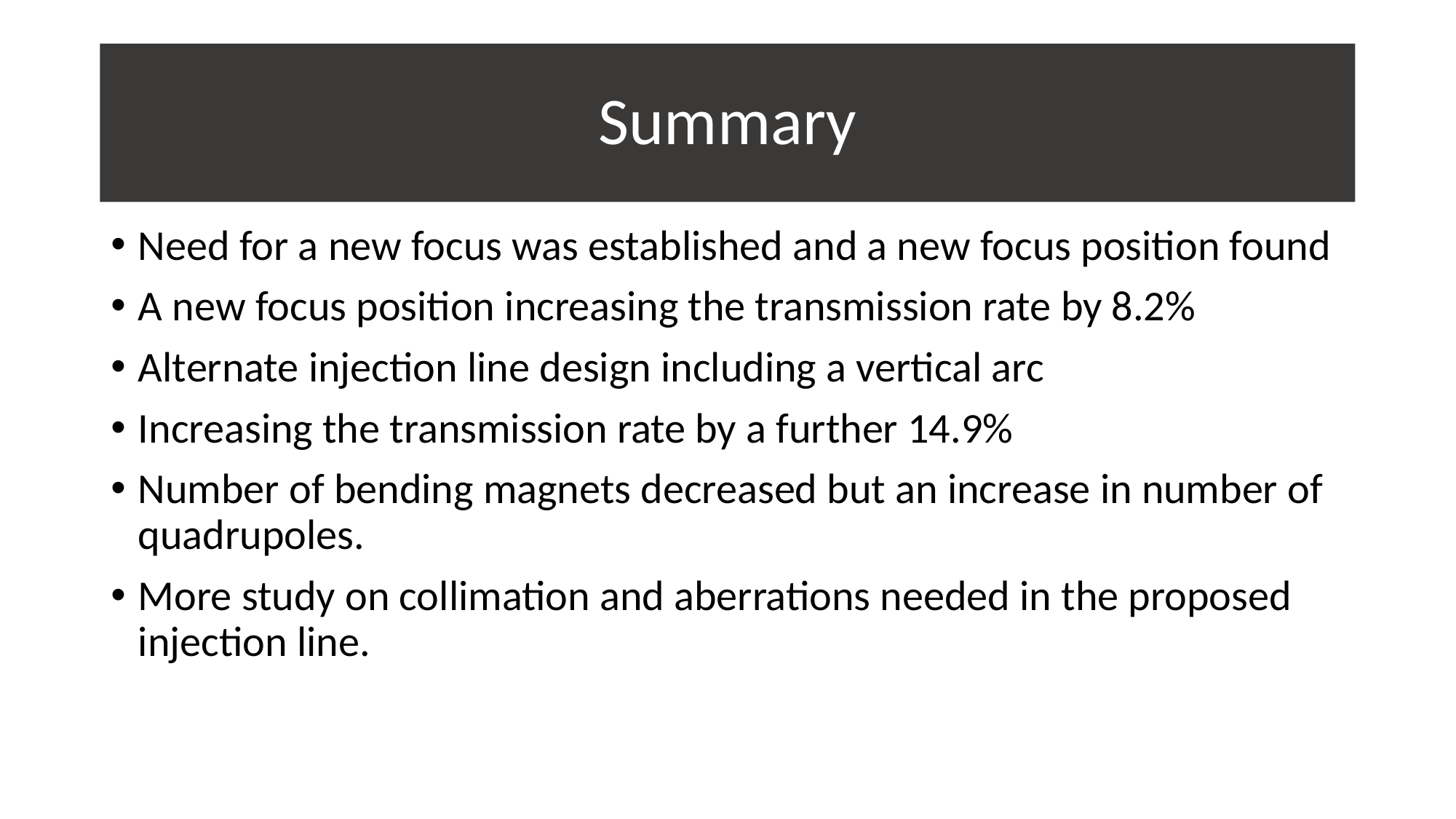

# Summary
Need for a new focus was established and a new focus position found
A new focus position increasing the transmission rate by 8.2%
Alternate injection line design including a vertical arc
Increasing the transmission rate by a further 14.9%
Number of bending magnets decreased but an increase in number of quadrupoles.
More study on collimation and aberrations needed in the proposed injection line.